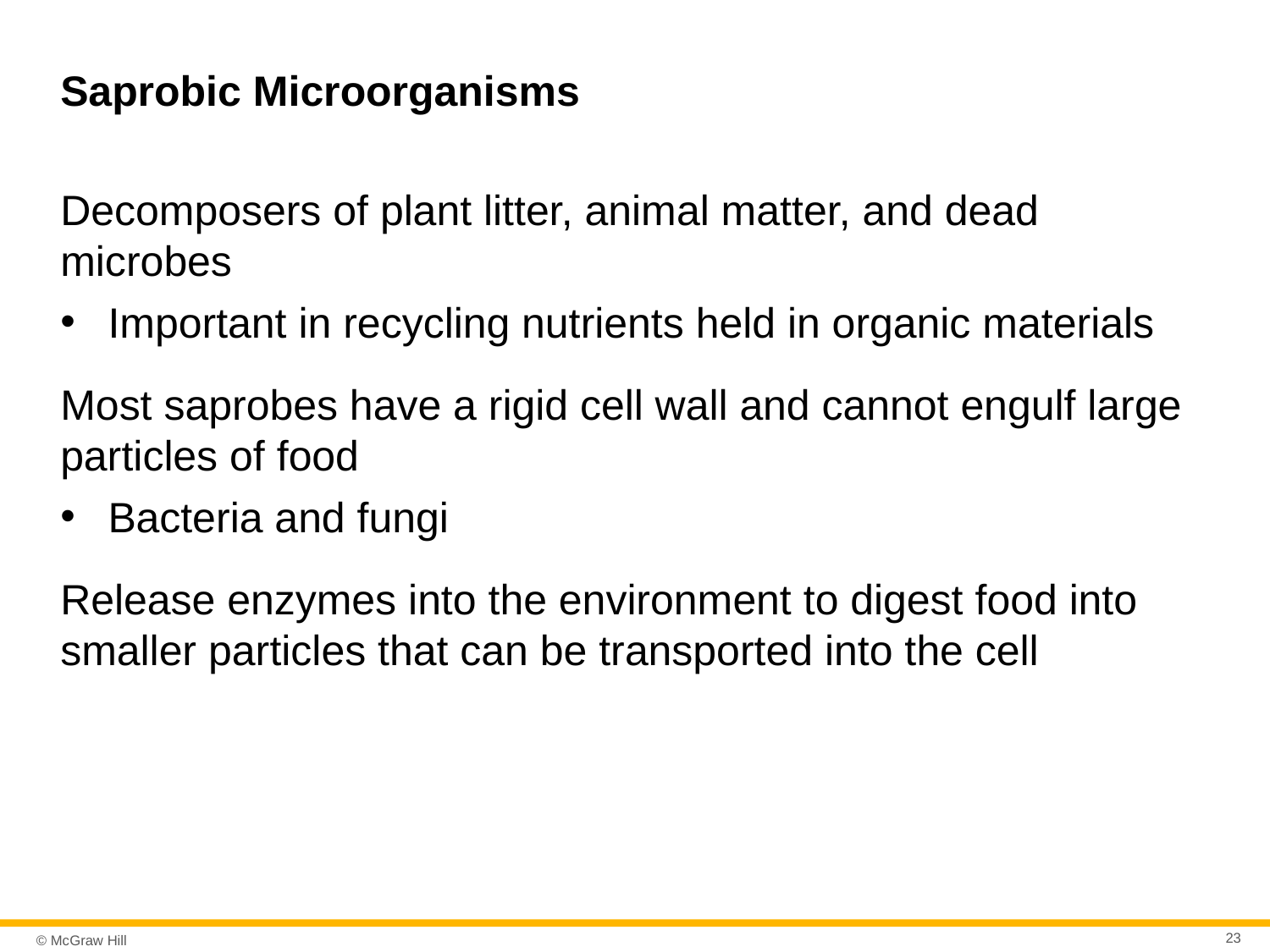

# Saprobic Microorganisms
Decomposers of plant litter, animal matter, and dead microbes
Important in recycling nutrients held in organic materials
Most saprobes have a rigid cell wall and cannot engulf large particles of food
Bacteria and fungi
Release enzymes into the environment to digest food into smaller particles that can be transported into the cell